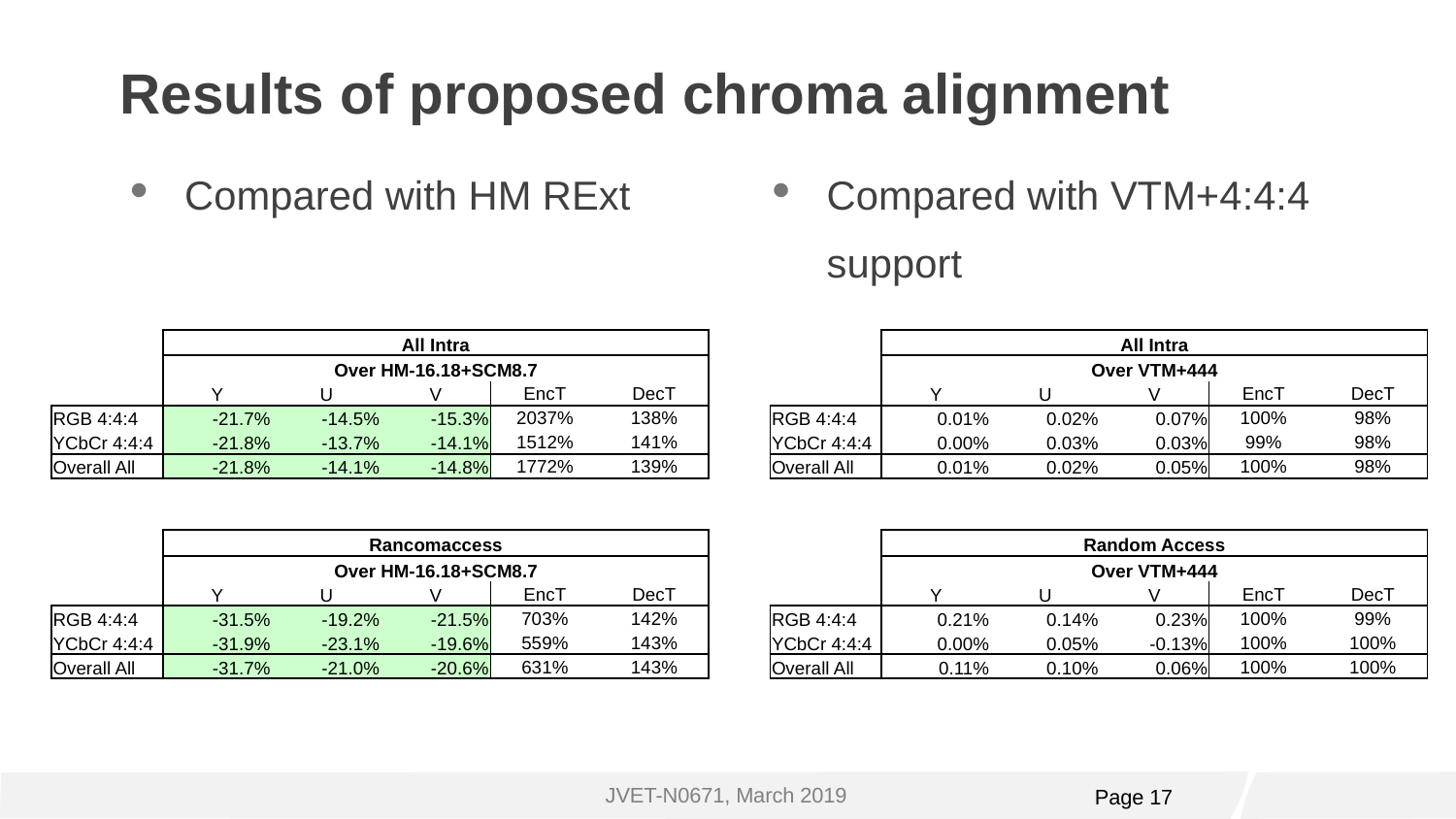

# Results of proposed chroma alignment
Compared with HM RExt
Compared with VTM+4:4:4 support
|  | All Intra |  |  |  |  |
| --- | --- | --- | --- | --- | --- |
|  | Over HM-16.18+SCM8.7 |  |  |  |  |
|  | Y | U | V | EncT | DecT |
| RGB 4:4:4 | -21.7% | -14.5% | -15.3% | 2037% | 138% |
| YCbCr 4:4:4 | -21.8% | -13.7% | -14.1% | 1512% | 141% |
| Overall All | -21.8% | -14.1% | -14.8% | 1772% | 139% |
|  |  |  |  |  |  |
|  |  |  |  |  |  |
|  | Rancomaccess |  |  |  |  |
|  | Over HM-16.18+SCM8.7 |  |  |  |  |
|  | Y | U | V | EncT | DecT |
| RGB 4:4:4 | -31.5% | -19.2% | -21.5% | 703% | 142% |
| YCbCr 4:4:4 | -31.9% | -23.1% | -19.6% | 559% | 143% |
| Overall All | -31.7% | -21.0% | -20.6% | 631% | 143% |
|  | All Intra |  |  |  |  |
| --- | --- | --- | --- | --- | --- |
|  | Over VTM+444 |  |  |  |  |
|  | Y | U | V | EncT | DecT |
| RGB 4:4:4 | 0.01% | 0.02% | 0.07% | 100% | 98% |
| YCbCr 4:4:4 | 0.00% | 0.03% | 0.03% | 99% | 98% |
| Overall All | 0.01% | 0.02% | 0.05% | 100% | 98% |
|  |  |  |  |  |  |
|  |  |  |  |  |  |
|  | Random Access |  |  |  |  |
|  | Over VTM+444 |  |  |  |  |
|  | Y | U | V | EncT | DecT |
| RGB 4:4:4 | 0.21% | 0.14% | 0.23% | 100% | 99% |
| YCbCr 4:4:4 | 0.00% | 0.05% | -0.13% | 100% | 100% |
| Overall All | 0.11% | 0.10% | 0.06% | 100% | 100% |